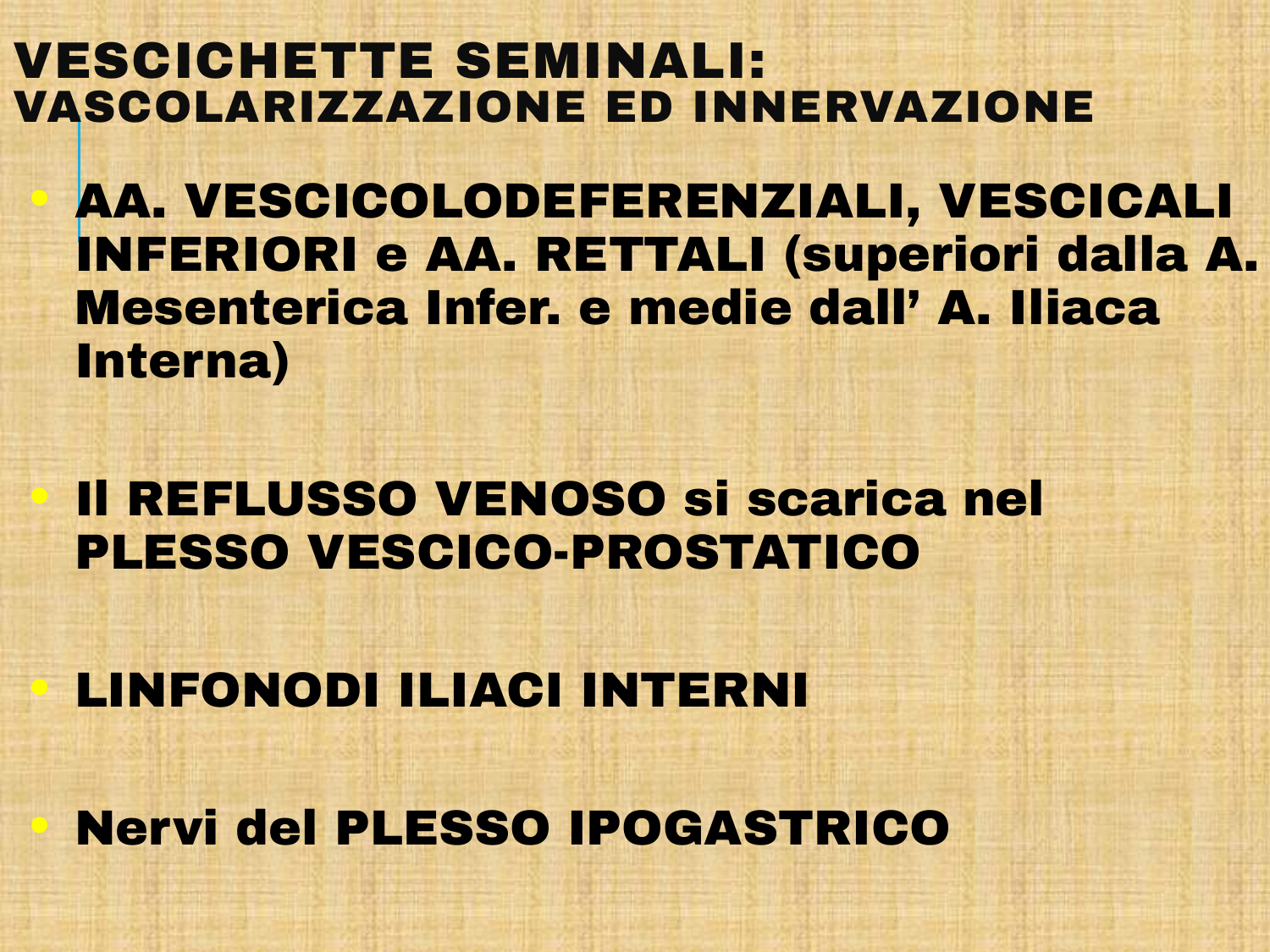

# VESCICHETTE SEMINALI: VASCOLARIZZAZIONE ed INNERVAZIONE
AA. VESCICOLODEFERENZIALI, VESCICALI INFERIORI e AA. RETTALI (superiori dalla A. Mesenterica Infer. e medie dall’ A. Iliaca Interna)

Il REFLUSSO VENOSO si scarica nel PLESSO VESCICO-PROSTATICO

LINFONODI ILIACI INTERNI

Nervi del PLESSO IPOGASTRICO